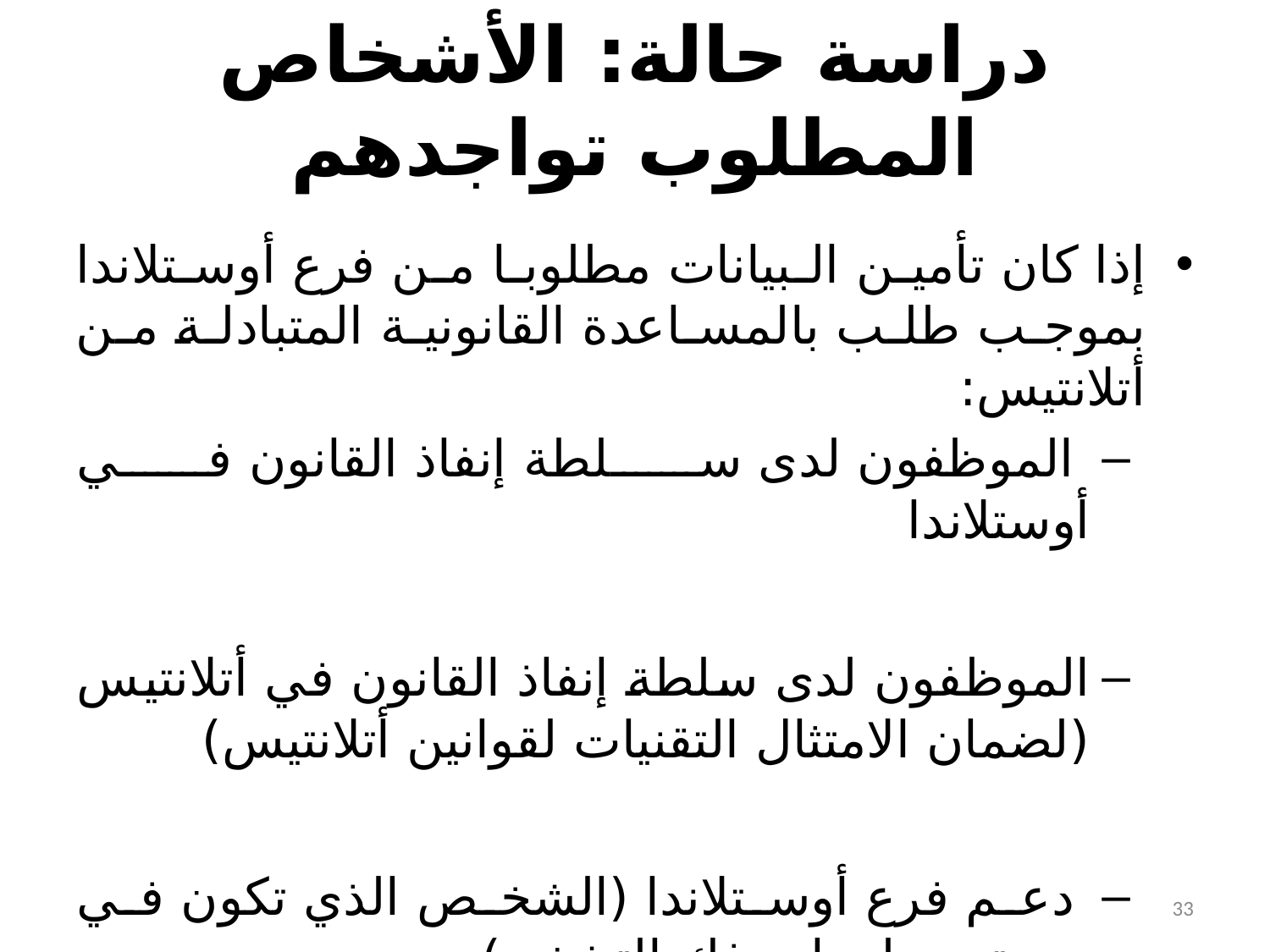

# دراسة حالة: الأشخاص المطلوب تواجدهم
إذا كان تأمين البيانات مطلوبا من فرع أوستلاندا بموجب طلب بالمساعدة القانونية المتبادلة من أتلانتيس:
 الموظفون لدى سلطة إنفاذ القانون في أوستلاندا

الموظفون لدى سلطة إنفاذ القانون في أتلانتيس (لضمان الامتثال التقنيات لقوانين أتلانتيس)

 دعم فرع أوستلاندا (الشخص الذي تكون في حوزته معلومات فك التشفير)
33